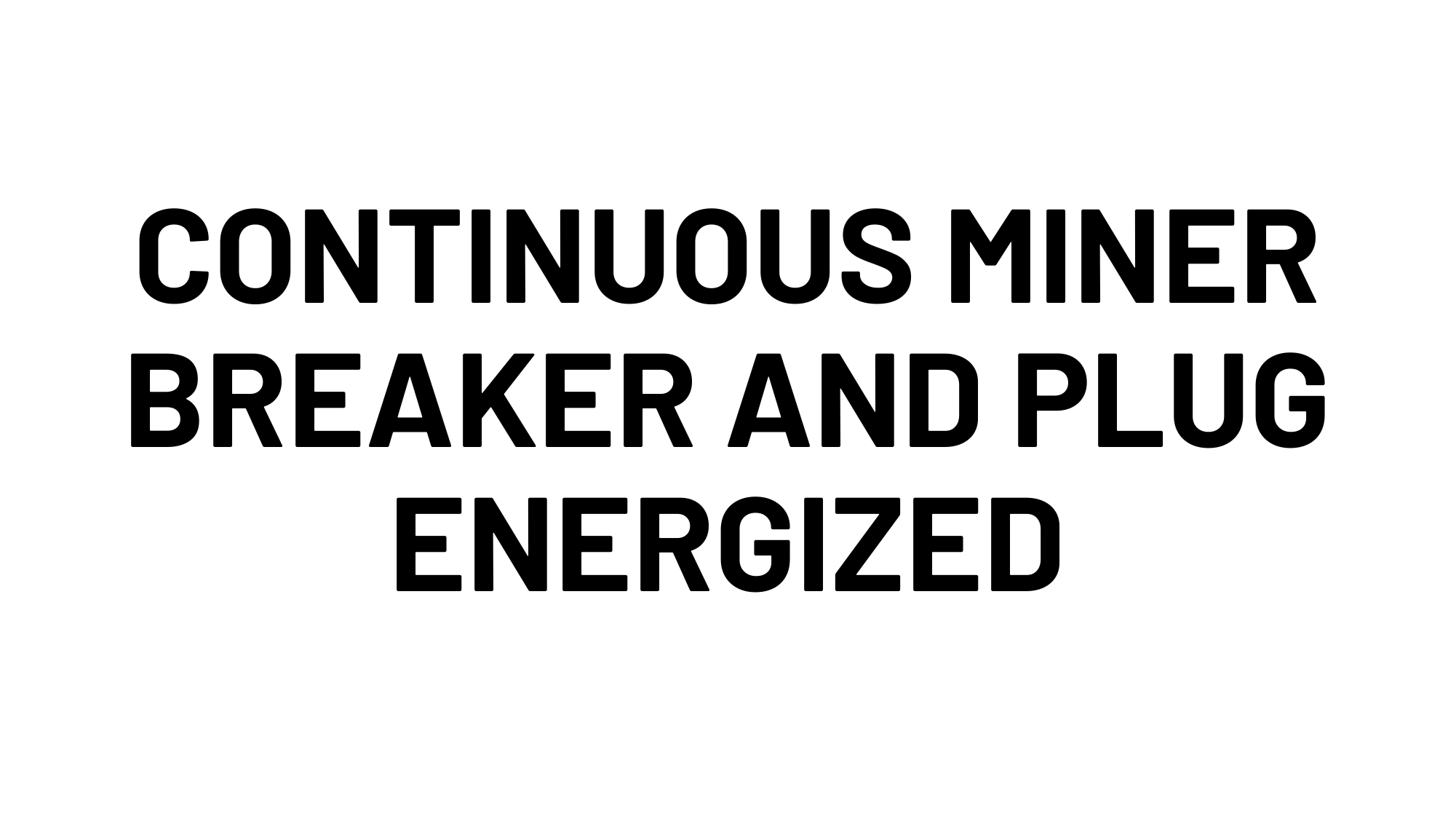

# CONTINUOUS MINER BREAKER AND PLUG ENERGIZED